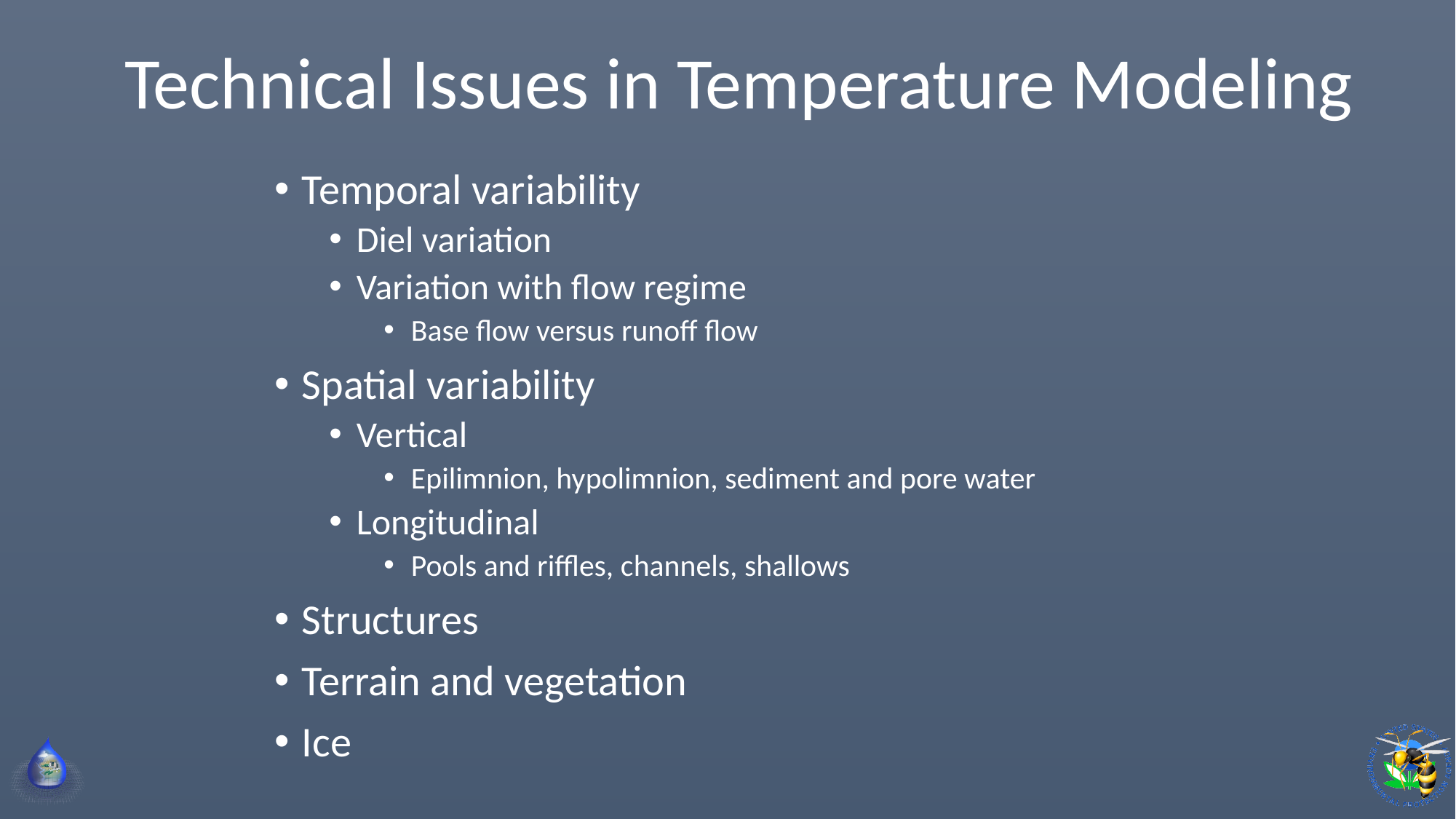

# Technical Issues in Temperature Modeling
Temporal variability
Diel variation
Variation with flow regime
Base flow versus runoff flow
Spatial variability
Vertical
Epilimnion, hypolimnion, sediment and pore water
Longitudinal
Pools and riffles, channels, shallows
Structures
Terrain and vegetation
Ice